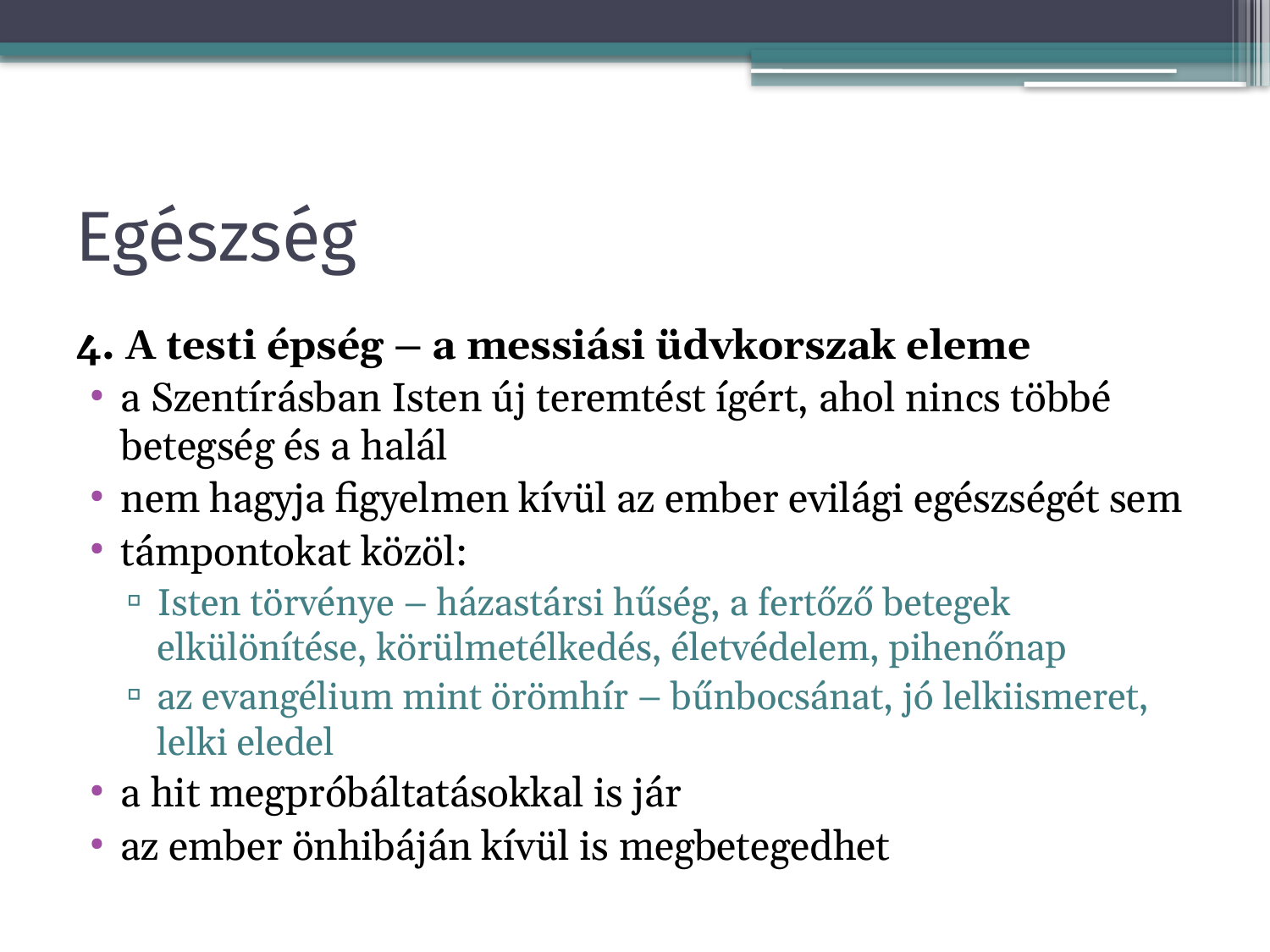

# Egészség
4. A testi épség – a messiási üdvkorszak eleme
a Szentírásban Isten új teremtést ígért, ahol nincs többé betegség és a halál
nem hagyja figyelmen kívül az ember evilági egészségét sem
támpontokat közöl:
Isten törvénye – házastársi hűség, a fertőző betegek elkülönítése, körülmetélkedés, életvédelem, pihenőnap
az evangélium mint örömhír – bűnbocsánat, jó lelkiismeret, lelki eledel
a hit megpróbáltatásokkal is jár
az ember önhibáján kívül is megbetegedhet